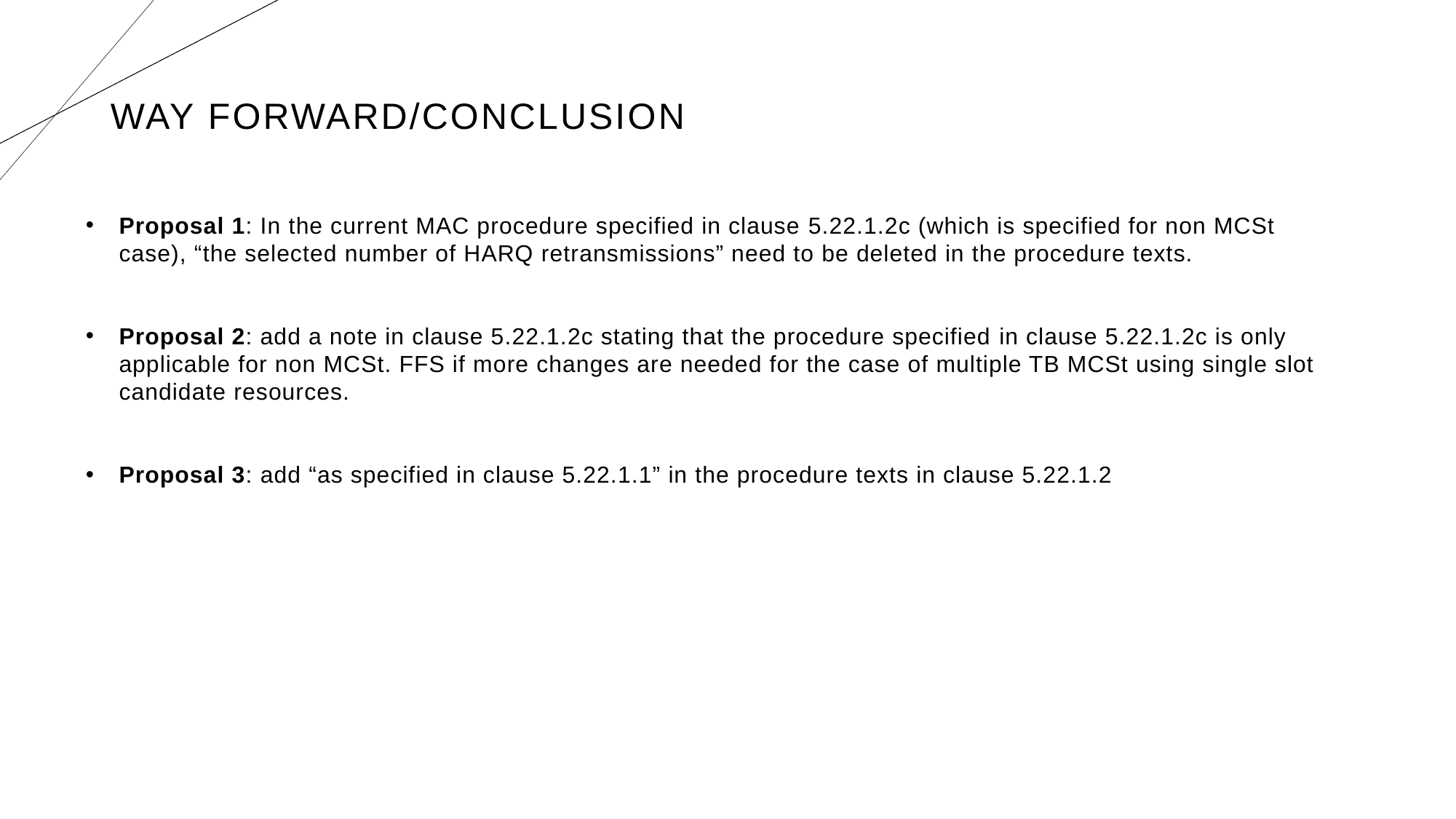

# Way forward/conclusion
Proposal 1: In the current MAC procedure specified in clause 5.22.1.2c (which is specified for non MCSt case), “the selected number of HARQ retransmissions” need to be deleted in the procedure texts.

Proposal 2: add a note in clause 5.22.1.2c stating that the procedure specified in clause 5.22.1.2c is only applicable for non MCSt. FFS if more changes are needed for the case of multiple TB MCSt using single slot candidate resources.

Proposal 3: add “as specified in clause 5.22.1.1” in the procedure texts in clause 5.22.1.2